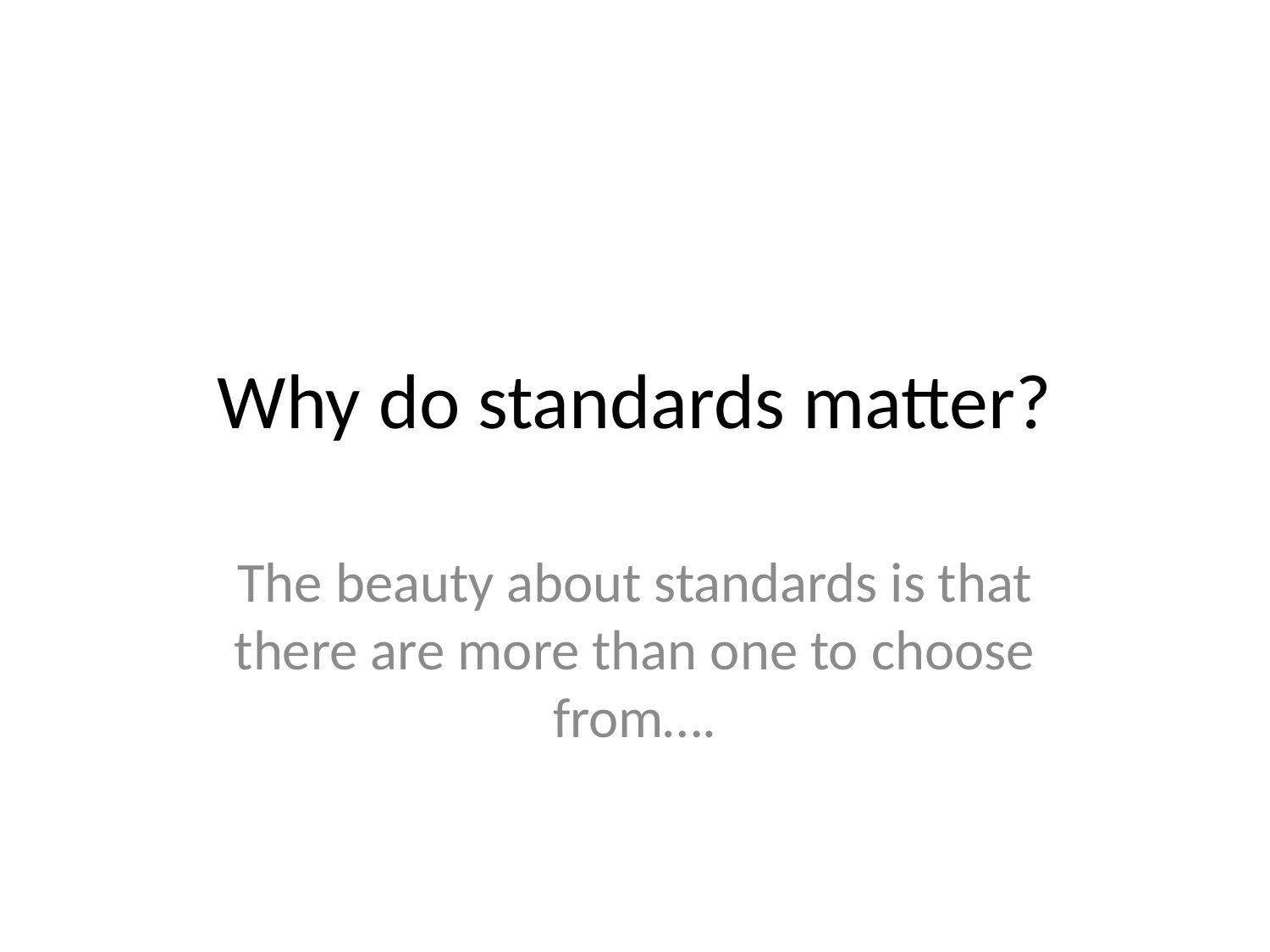

# Why do standards matter?
The beauty about standards is that there are more than one to choose from….